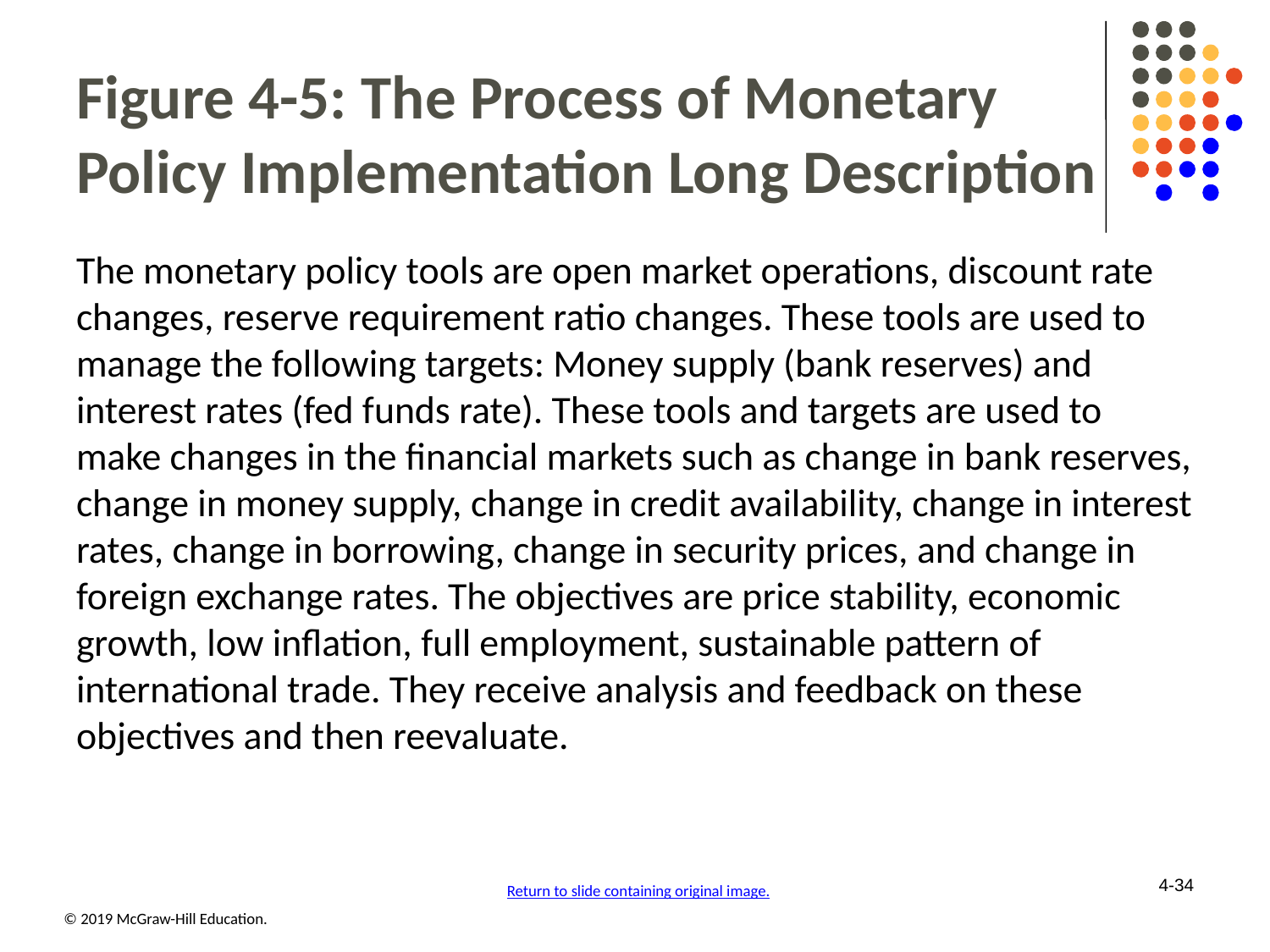

# Figure 4-5: The Process of Monetary Policy Implementation Long Description
The monetary policy tools are open market operations, discount rate changes, reserve requirement ratio changes. These tools are used to manage the following targets: Money supply (bank reserves) and interest rates (fed funds rate). These tools and targets are used to make changes in the financial markets such as change in bank reserves, change in money supply, change in credit availability, change in interest rates, change in borrowing, change in security prices, and change in foreign exchange rates. The objectives are price stability, economic growth, low inflation, full employment, sustainable pattern of international trade. They receive analysis and feedback on these objectives and then reevaluate.
4-34
Return to slide containing original image.